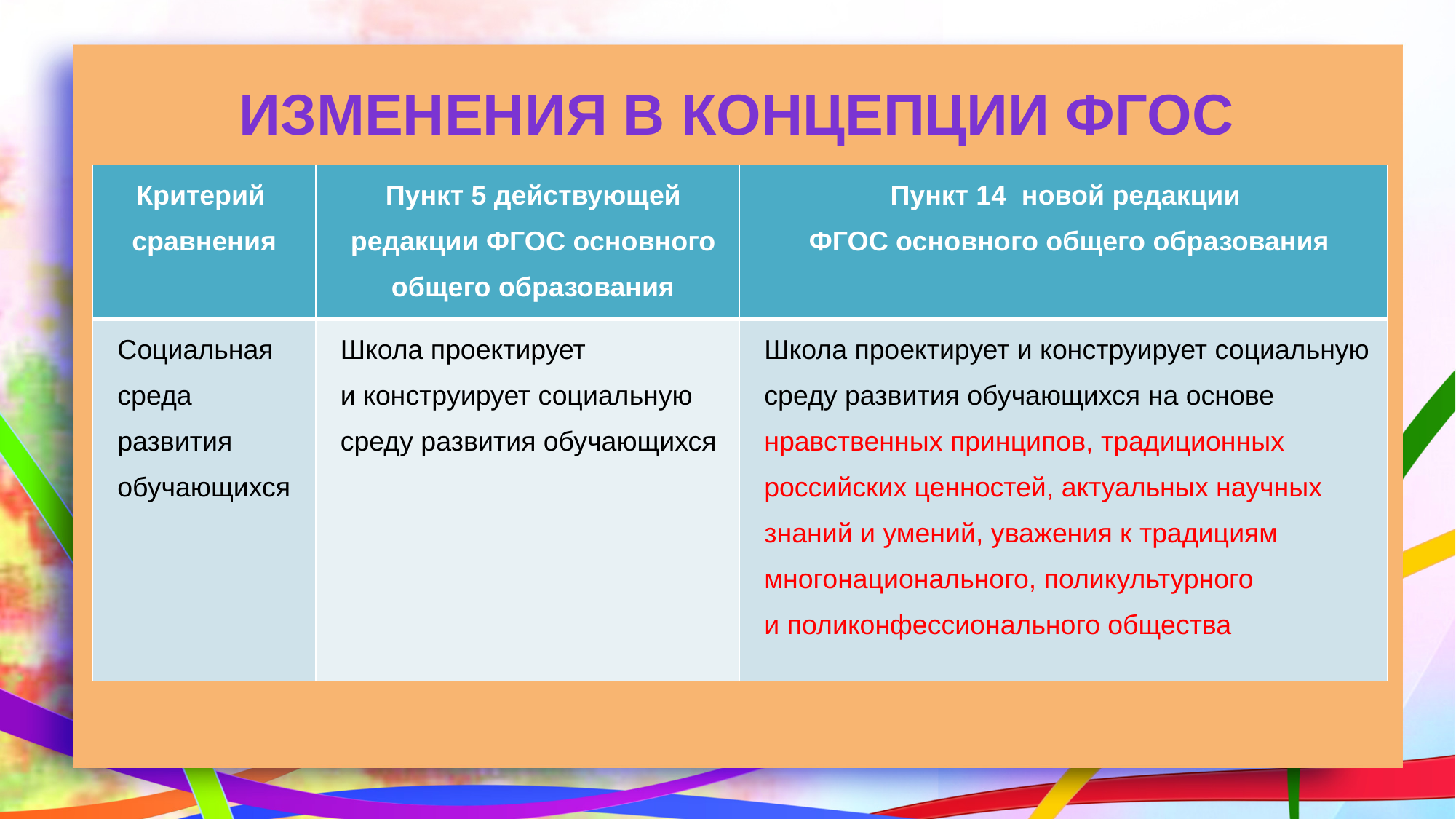

# Изменения В КОНЦЕПЦИИ ФГОС
| Критерий сравнения | Пункт 5 действующей редакции ФГОС основного общего образования | Пункт 14 новой редакции ФГОС основного общего образования |
| --- | --- | --- |
| Социальная среда развития обучающихся | Школа проектирует и конструирует социальную среду развития обучающихся | Школа проектирует и конструирует социальную среду развития обучающихся на основе нравственных принципов, традиционных российских ценностей, актуальных научных знаний и умений, уважения к традициям многонационального, поликультурного и поликонфессионального общества |